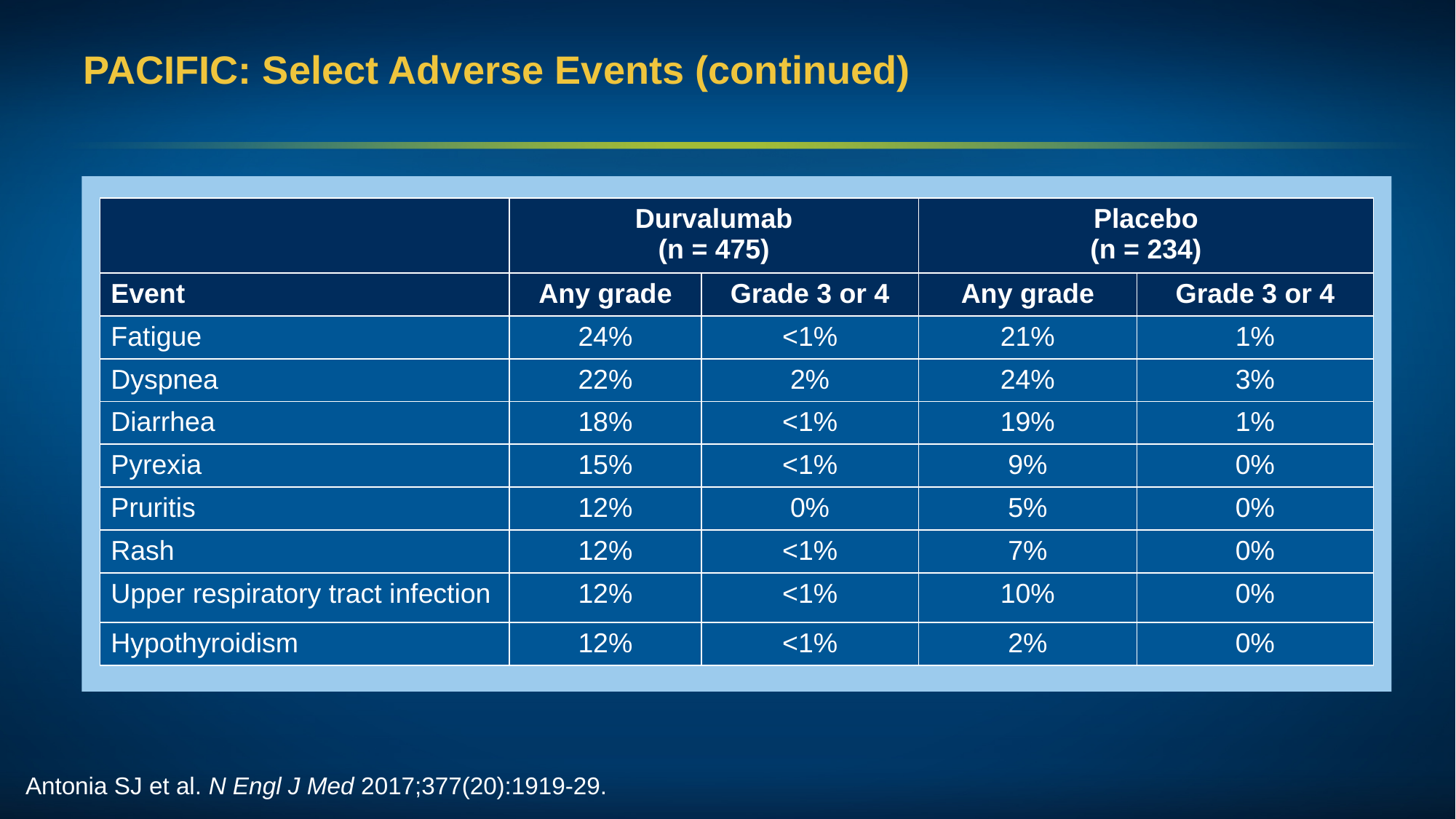

# PACIFIC: Select Adverse Events (continued)

|  | Durvalumab (n = 475) |  | Placebo (n = 234) |  |
| --- | --- | --- | --- | --- |
| Event | Any grade | Grade 3 or 4 | Any grade | Grade 3 or 4 |
| Fatigue | 24% | <1% | 21% | 1% |
| Dyspnea | 22% | 2% | 24% | 3% |
| Diarrhea | 18% | <1% | 19% | 1% |
| Pyrexia | 15% | <1% | 9% | 0% |
| Pruritis | 12% | 0% | 5% | 0% |
| Rash | 12% | <1% | 7% | 0% |
| Upper respiratory tract infection | 12% | <1% | 10% | 0% |
| Hypothyroidism | 12% | <1% | 2% | 0% |
Antonia SJ et al. N Engl J Med 2017;377(20):1919-29.